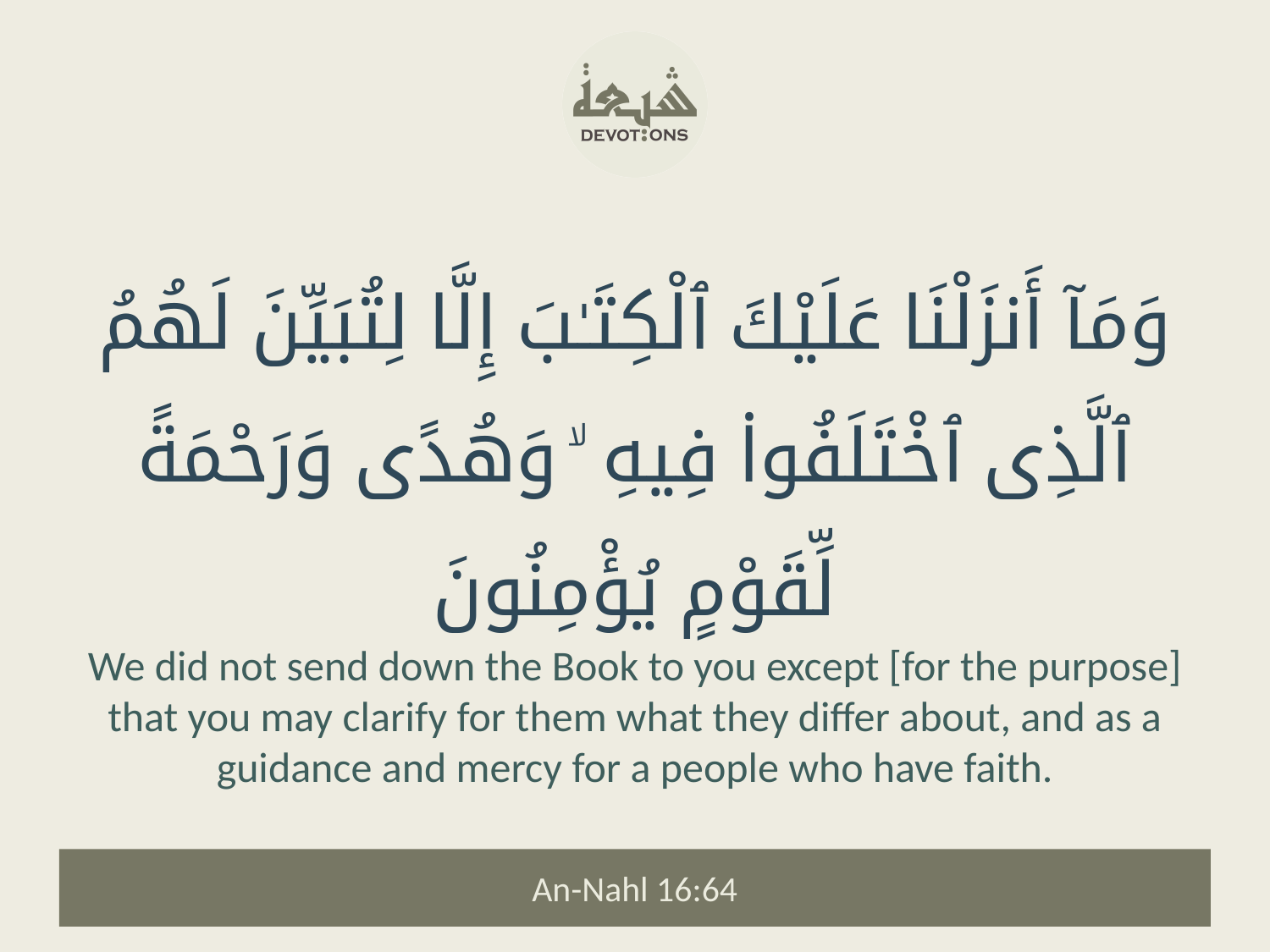

وَمَآ أَنزَلْنَا عَلَيْكَ ٱلْكِتَـٰبَ إِلَّا لِتُبَيِّنَ لَهُمُ ٱلَّذِى ٱخْتَلَفُوا۟ فِيهِ ۙ وَهُدًى وَرَحْمَةً لِّقَوْمٍ يُؤْمِنُونَ
We did not send down the Book to you except [for the purpose] that you may clarify for them what they differ about, and as a guidance and mercy for a people who have faith.
An-Nahl 16:64